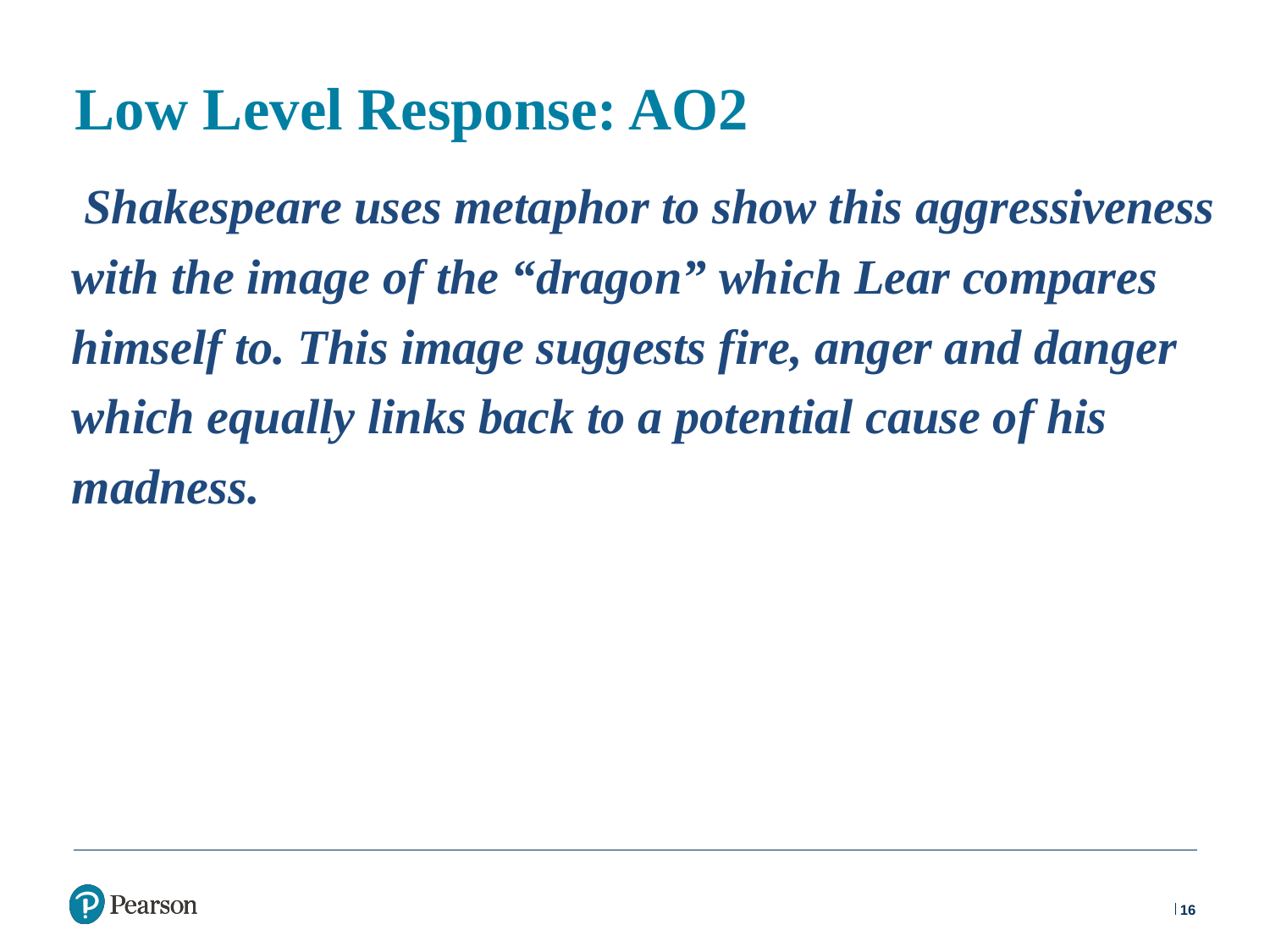

# Low Level Response: AO2
 Shakespeare uses metaphor to show this aggressiveness with the image of the “dragon” which Lear compares himself to. This image suggests fire, anger and danger which equally links back to a potential cause of his madness.

16